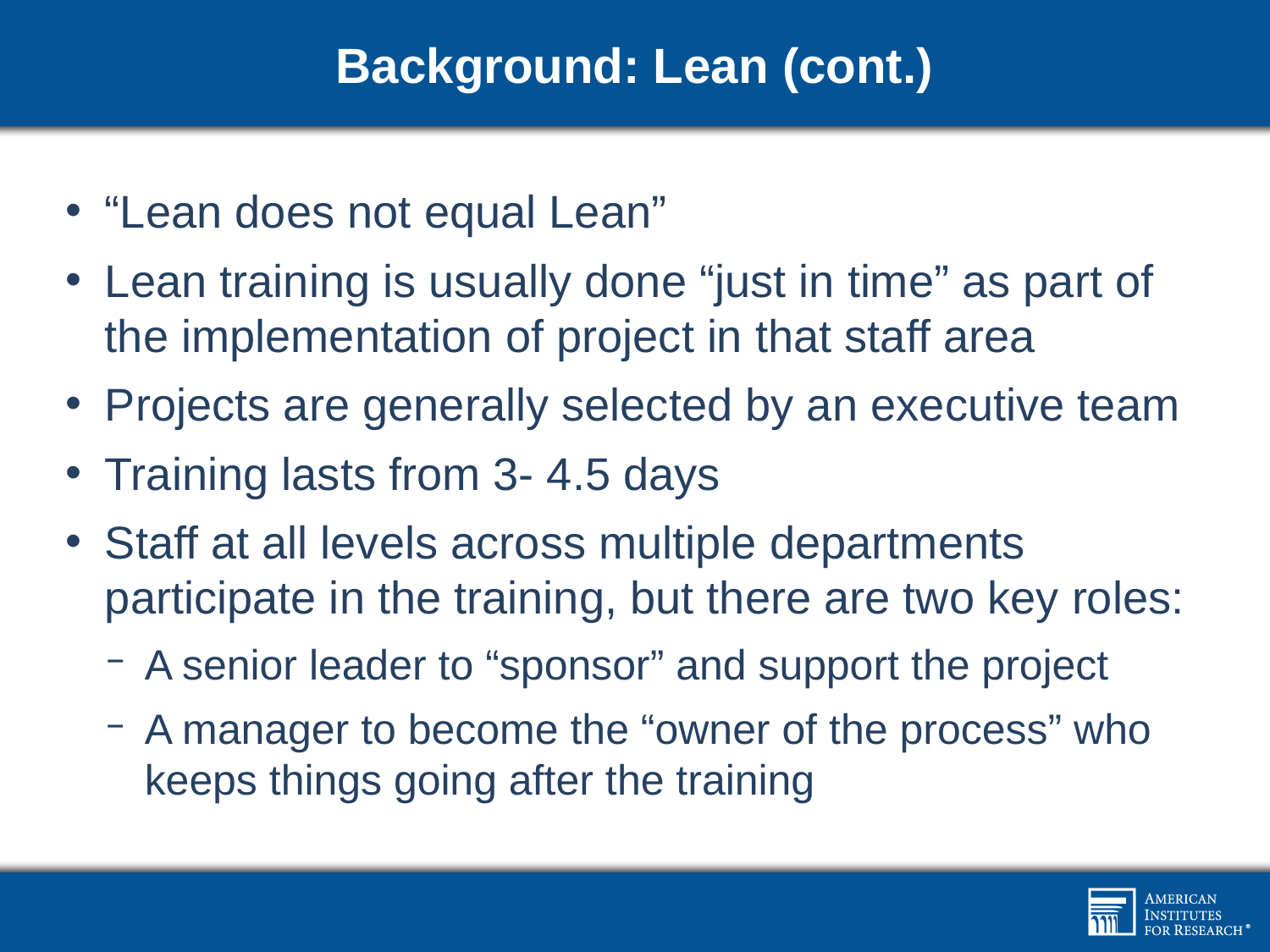

# Background: Lean (cont.)
“Lean does not equal Lean”
Lean training is usually done “just in time” as part of the implementation of project in that staff area
Projects are generally selected by an executive team
Training lasts from 3- 4.5 days
Staff at all levels across multiple departments participate in the training, but there are two key roles:
A senior leader to “sponsor” and support the project
A manager to become the “owner of the process” who keeps things going after the training